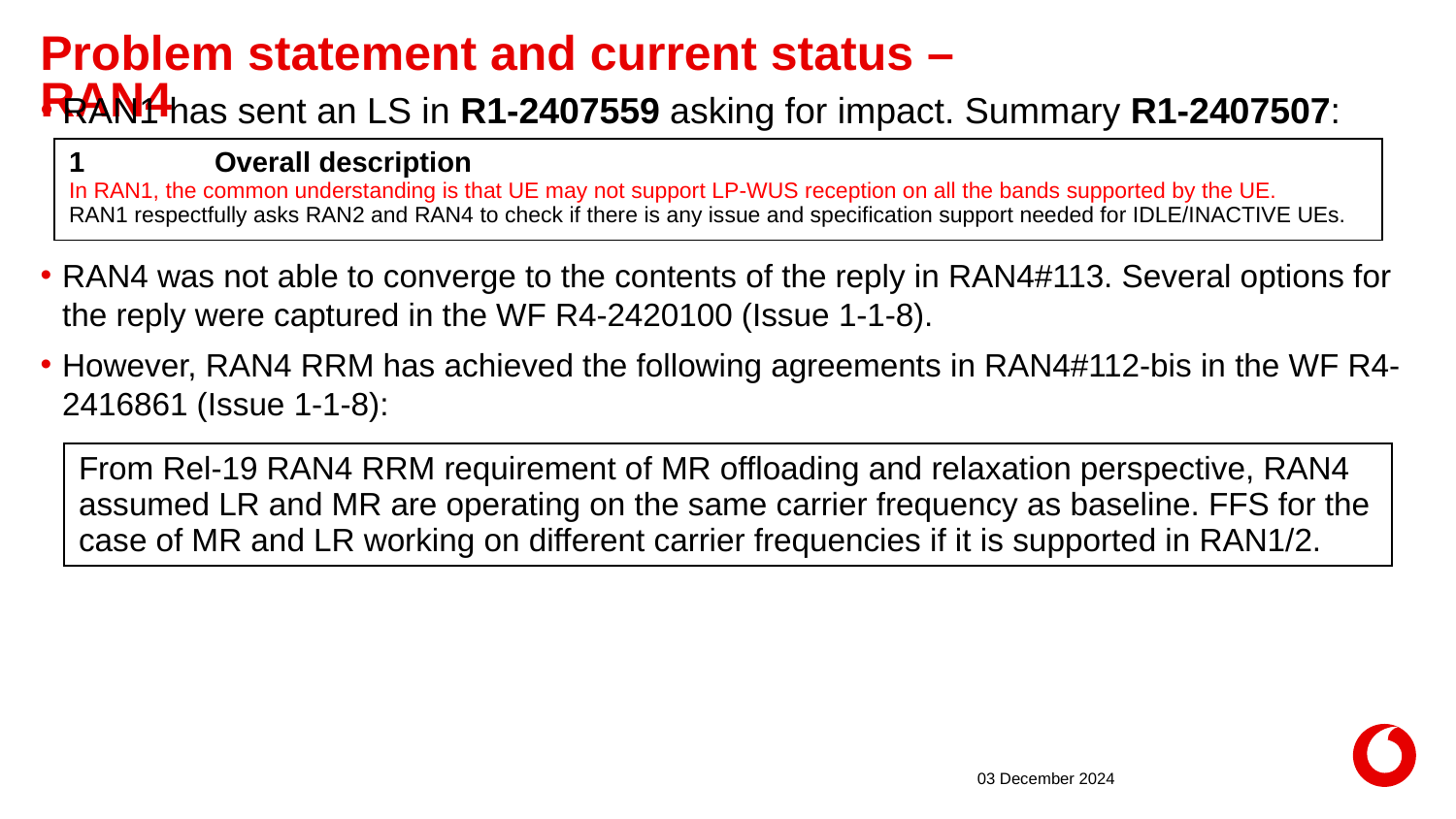

# Problem statement and current status – RAN4
RAN1 has sent an LS in R1-2407559 asking for impact. Summary R1-2407507:

RAN4 was not able to converge to the contents of the reply in RAN4#113. Several options for the reply were captured in the WF R4-2420100 (Issue 1-1-8).
However, RAN4 RRM has achieved the following agreements in RAN4#112-bis in the WF R4-2416861 (Issue 1-1-8):

| 1 Overall description In RAN1, the common understanding is that UE may not support LP-WUS reception on all the bands supported by the UE. RAN1 respectfully asks RAN2 and RAN4 to check if there is any issue and specification support needed for IDLE/INACTIVE UEs. |
| --- |
| From Rel-19 RAN4 RRM requirement of MR offloading and relaxation perspective, RAN4 assumed LR and MR are operating on the same carrier frequency as baseline. FFS for the case of MR and LR working on different carrier frequencies if it is supported in RAN1/2. |
| --- |
03 December 2024